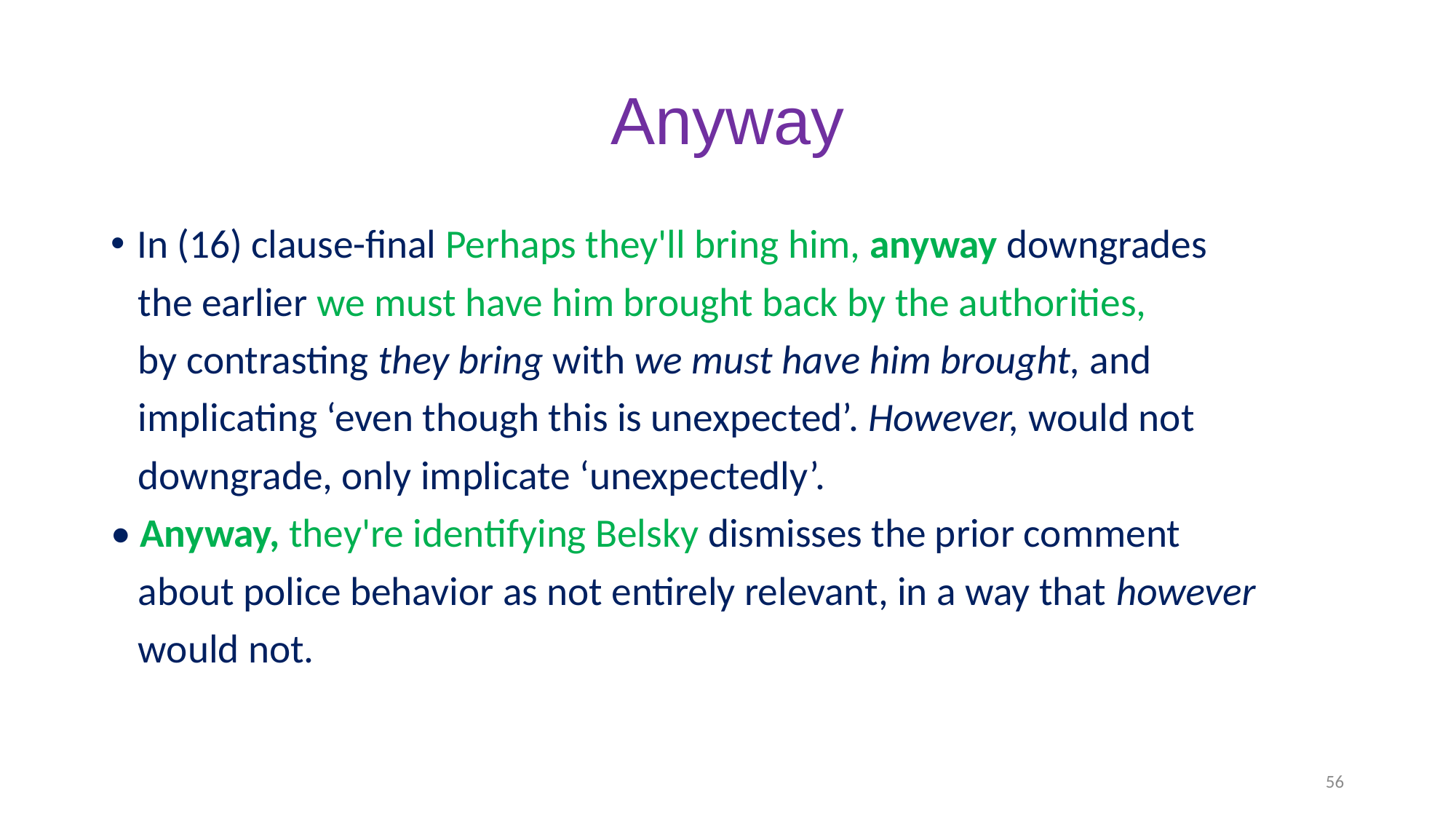

# Anyway
In (16) clause-final Perhaps they'll bring him, anyway downgrades
   the earlier we must have him brought back by the authorities,
   by contrasting they bring with we must have him brought, and
   implicating ‘even though this is unexpected’. However, would not
   downgrade, only implicate ‘unexpectedly’.
• Anyway, they're identifying Belsky dismisses the prior comment
   about police behavior as not entirely relevant, in a way that however
   would not.

56